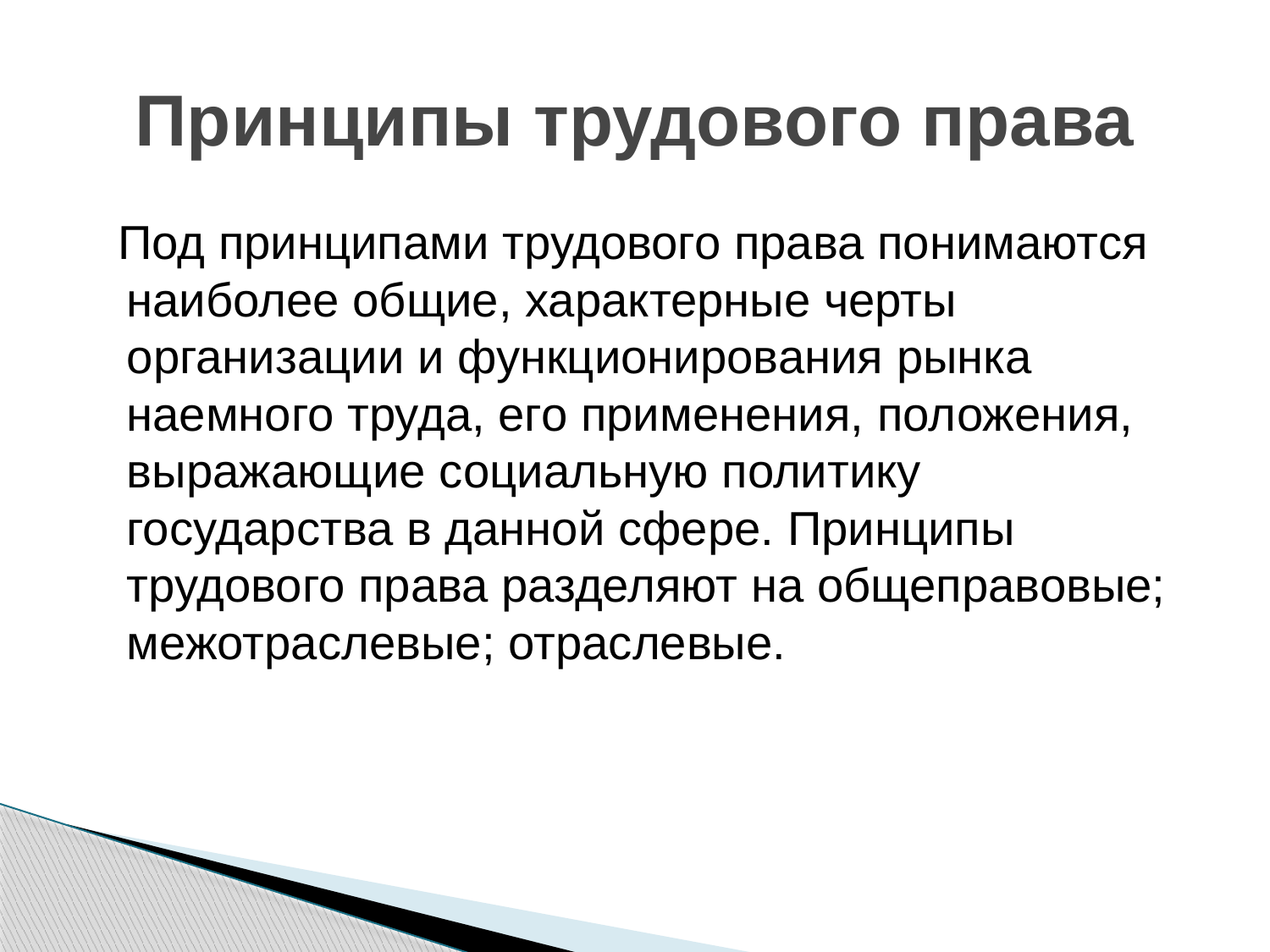

# Принципы трудового права
  Под принципами трудового права понимаются наиболее общие, характерные черты организации и функционирования рынка наемного труда, его применения, положения, выражающие социальную политику государства в данной сфере. Принципы трудового права разделяют на общеправовые; межотраслевые; отраслевые.